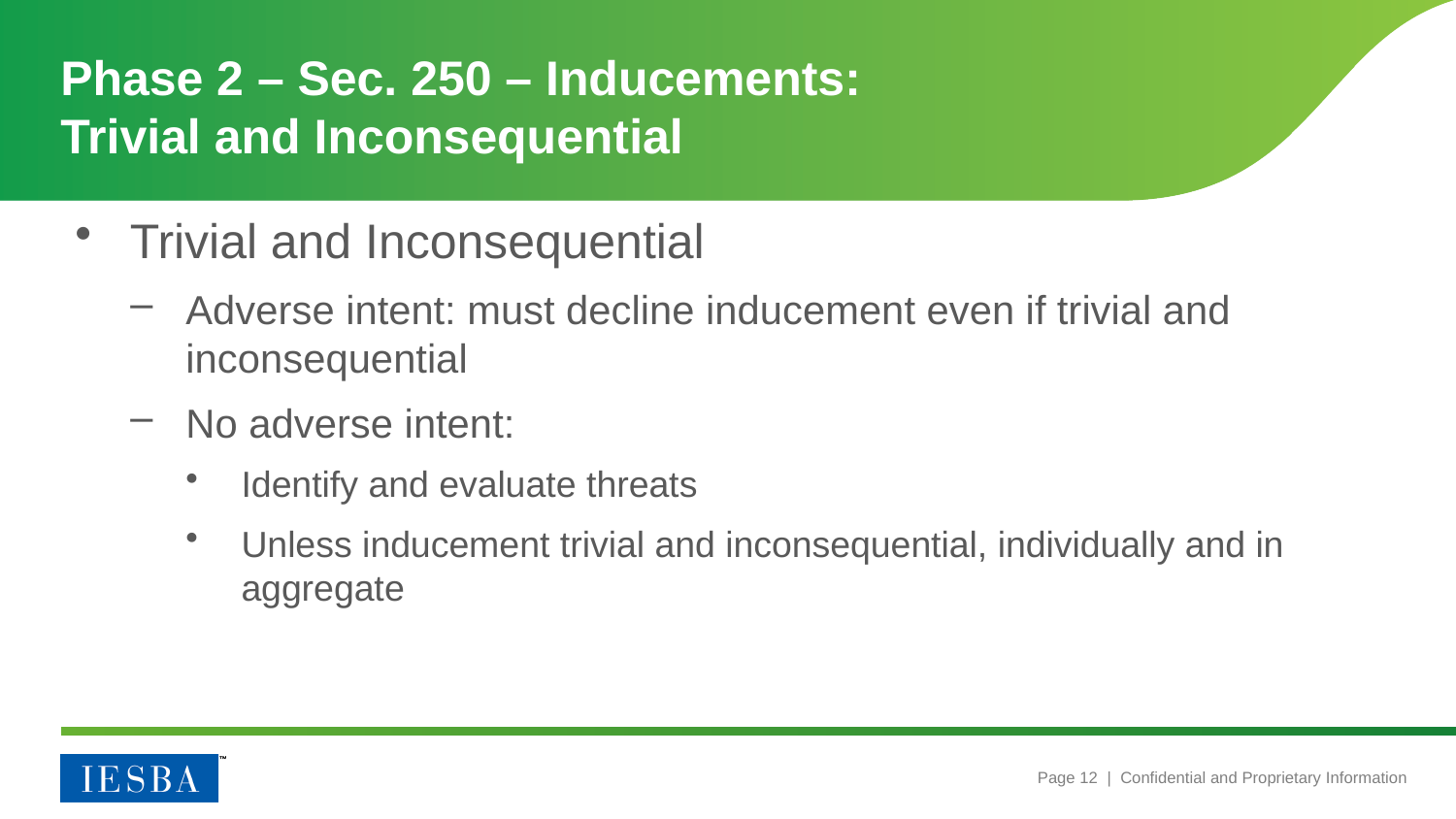

# Phase 2 – Sec. 250 – Inducements: Trivial and Inconsequential
Trivial and Inconsequential
Adverse intent: must decline inducement even if trivial and inconsequential
No adverse intent:
Identify and evaluate threats
Unless inducement trivial and inconsequential, individually and in aggregate